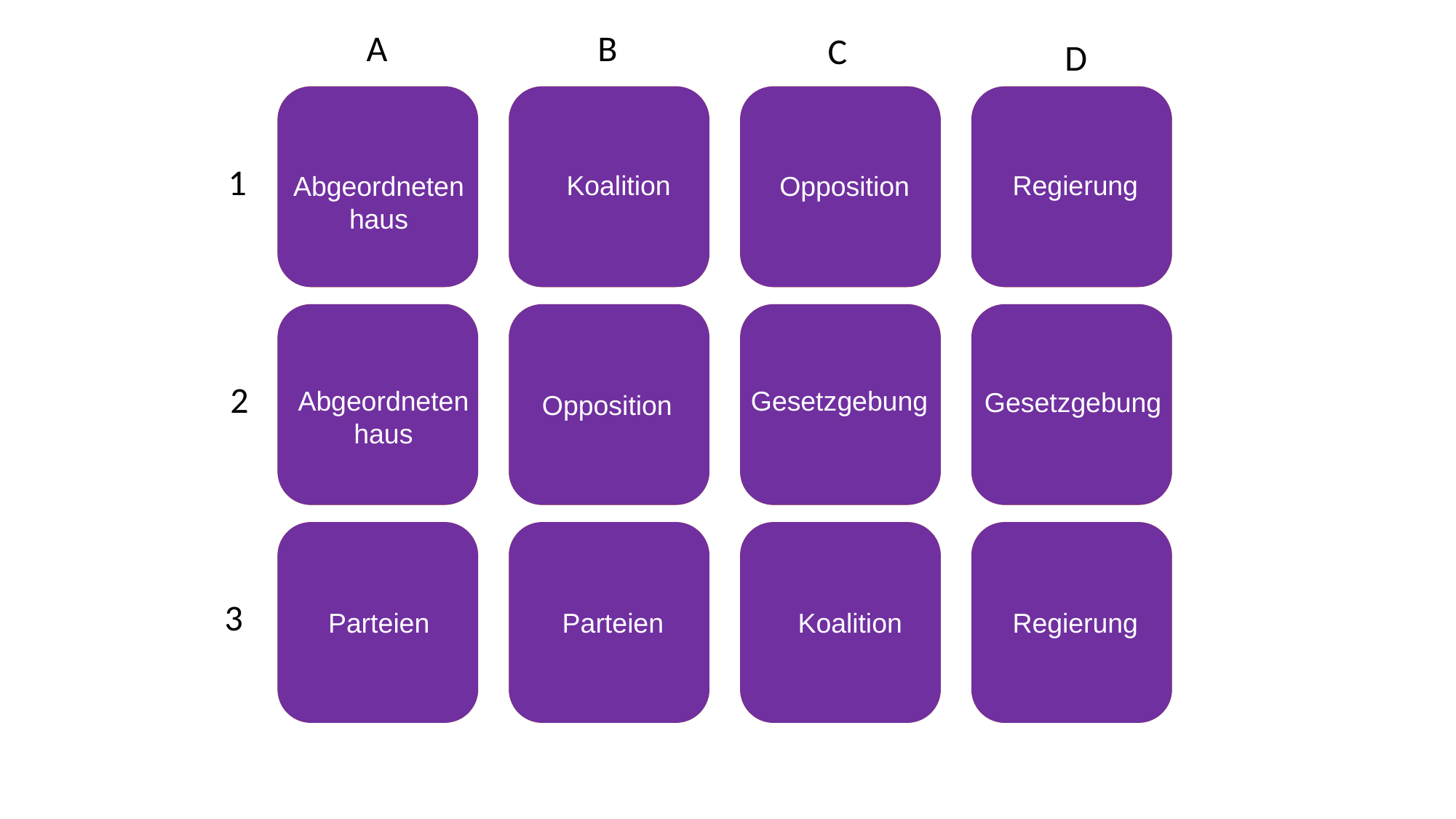

A
B
C
D

Abgeordnetenhaus

Koalition

Opposition

Regierung
1

Abgeordnetenhaus

Opposition

Gesetzgebung

Gesetzgebung
2

Parteien

Parteien

Koalition

Regierung
3